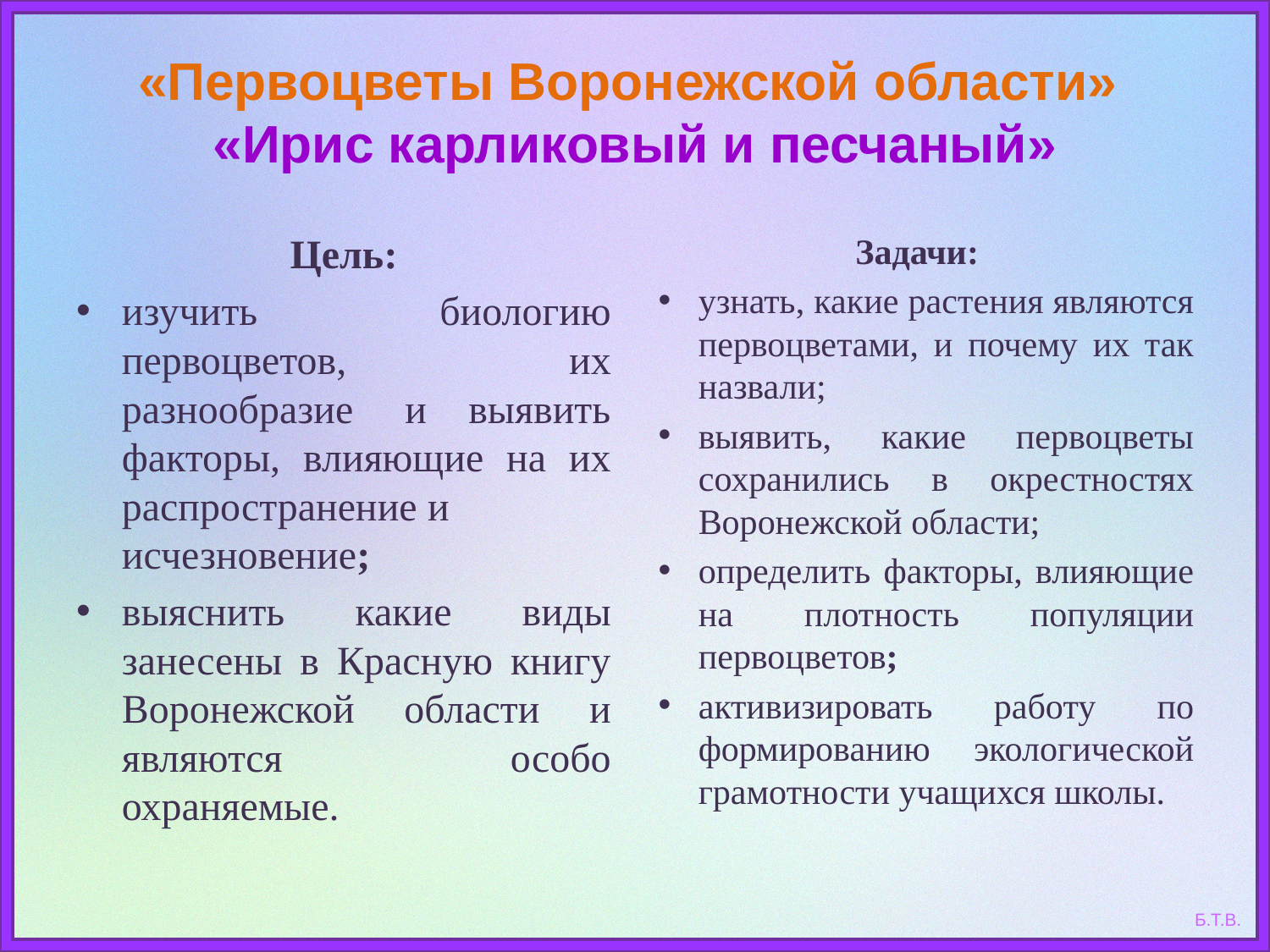

# «Первоцветы Воронежской области» «Ирис карликовый и песчаный»
Цель:
изучить биологию первоцветов, их разнообразие  и выявить факторы, влияющие на их распространение и исчезновение;
выяснить какие виды занесены в Красную книгу Воронежской области и являются особо охраняемые.

Задачи:
узнать, какие растения являются первоцветами, и почему их так назвали;
выявить, какие первоцветы сохранились в окрестностях Воронежской области;
определить факторы, влияющие на плотность популяции первоцветов;
активизировать работу по формированию экологической грамотности учащихся школы.